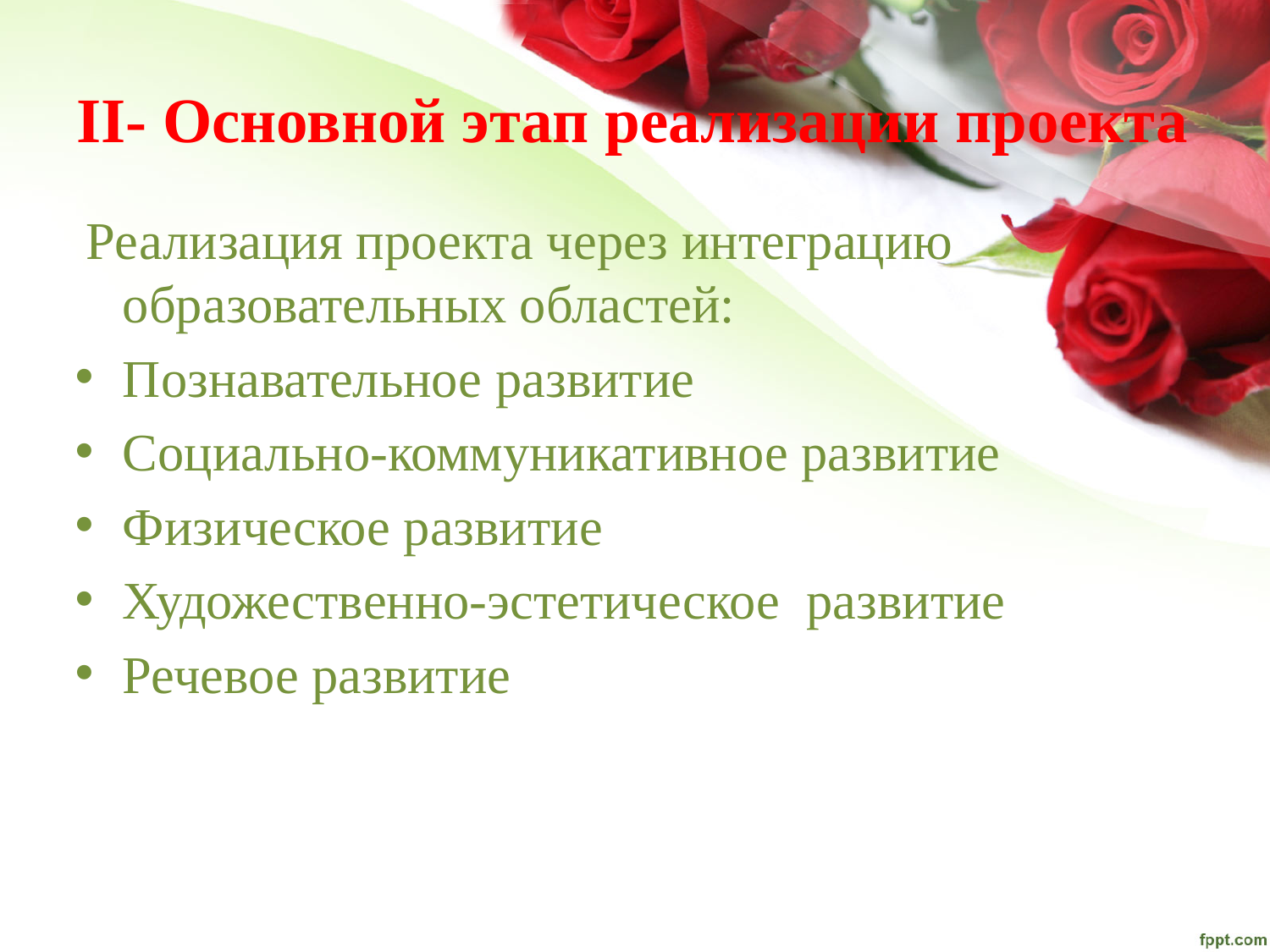

# II- Основной этап реализации проекта
 Реализация проекта через интеграцию образовательных областей:
Познавательное развитие
Социально-коммуникативное развитие
Физическое развитие
Художественно-эстетическое  развитие
Речевое развитие